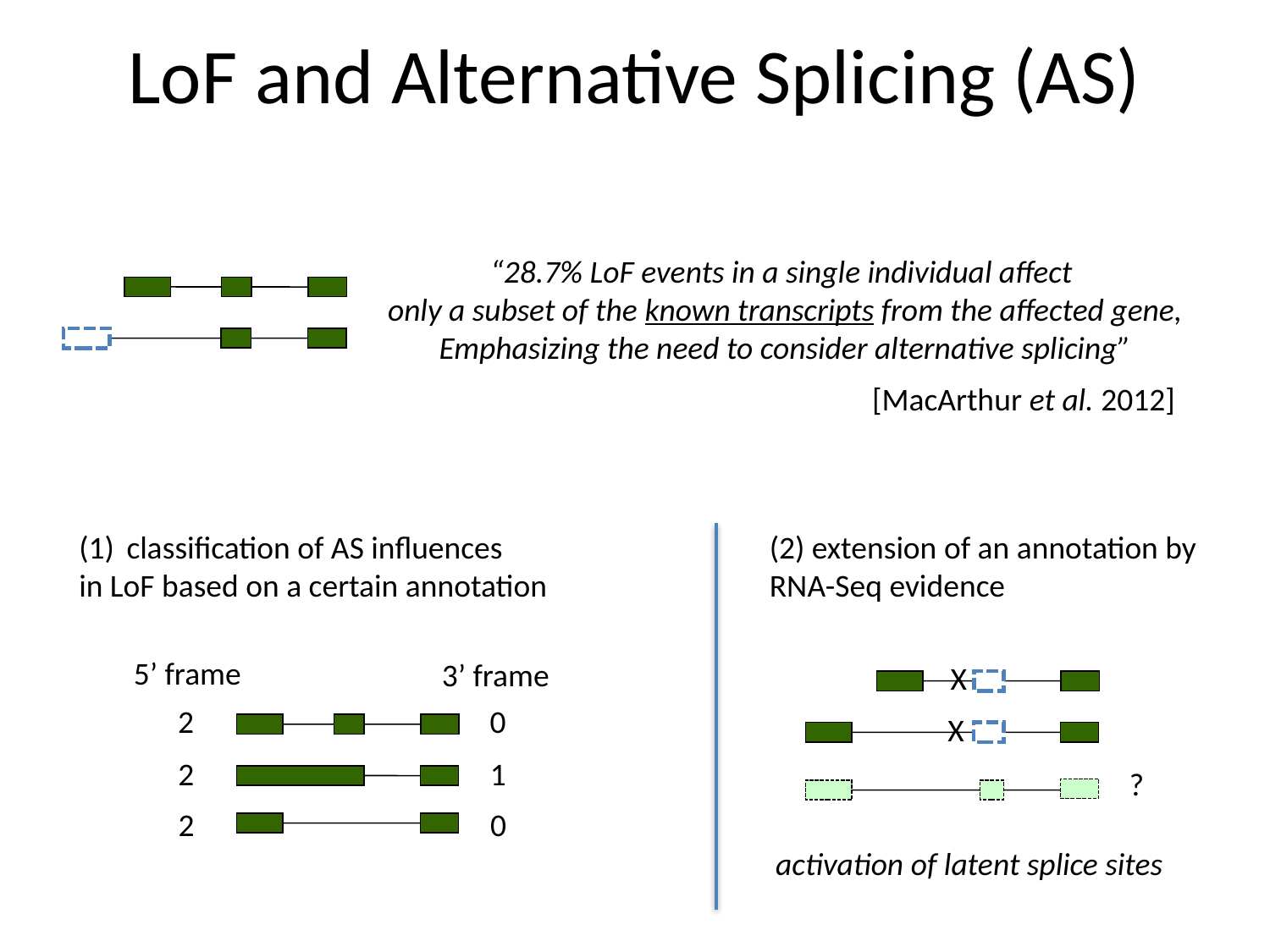

# LoF and Alternative Splicing (AS)
“28.7% LoF events in a single individual affect
only a subset of the known transcripts from the affected gene,
Emphasizing the need to consider alternative splicing”

[MacArthur et al. 2012]
classification of AS influences
in LoF based on a certain annotation
(2) extension of an annotation by
RNA-Seq evidence
5’ frame
3’ frame
X

X

2
0

2
1
?

2
0

activation of latent splice sites